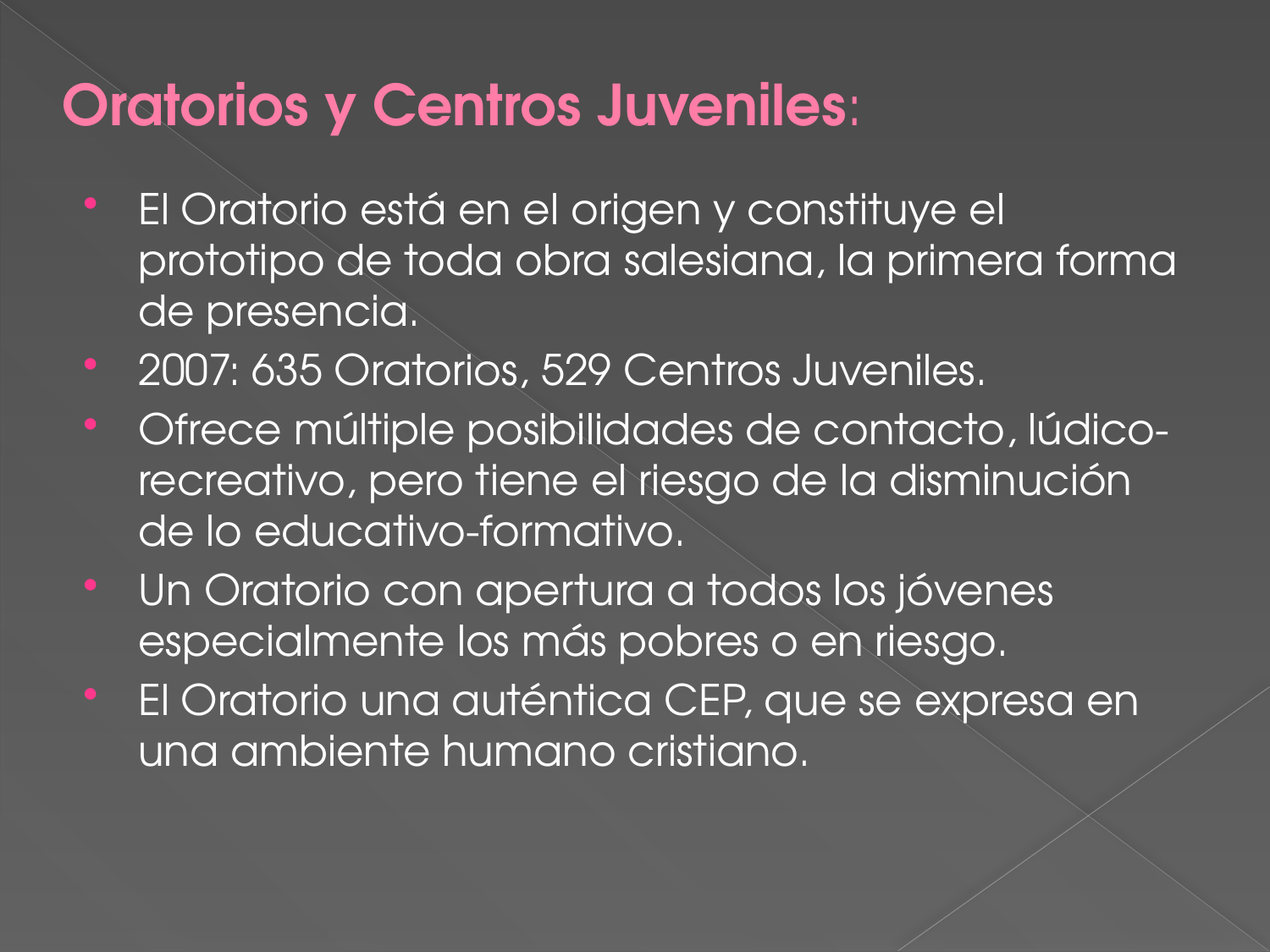

# Oratorios y Centros Juveniles:
El Oratorio está en el origen y constituye el prototipo de toda obra salesiana, la primera forma de presencia.
2007: 635 Oratorios, 529 Centros Juveniles.
Ofrece múltiple posibilidades de contacto, lúdico-recreativo, pero tiene el riesgo de la disminución de lo educativo-formativo.
Un Oratorio con apertura a todos los jóvenes especialmente los más pobres o en riesgo.
El Oratorio una auténtica CEP, que se expresa en una ambiente humano cristiano.